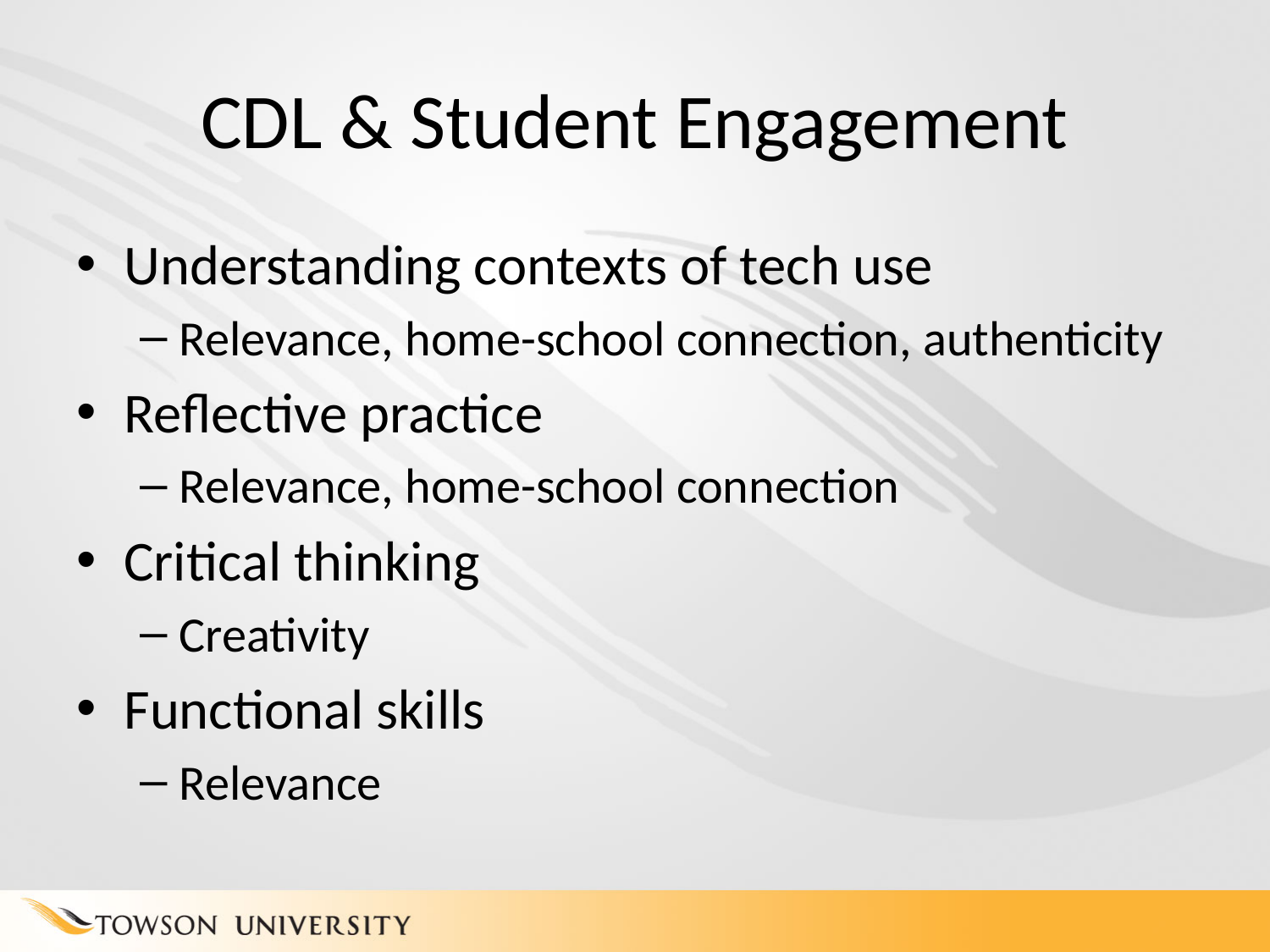

# CDL & Student Engagement
Understanding contexts of tech use
Relevance, home-school connection, authenticity
Reflective practice
Relevance, home-school connection
Critical thinking
Creativity
Functional skills
Relevance